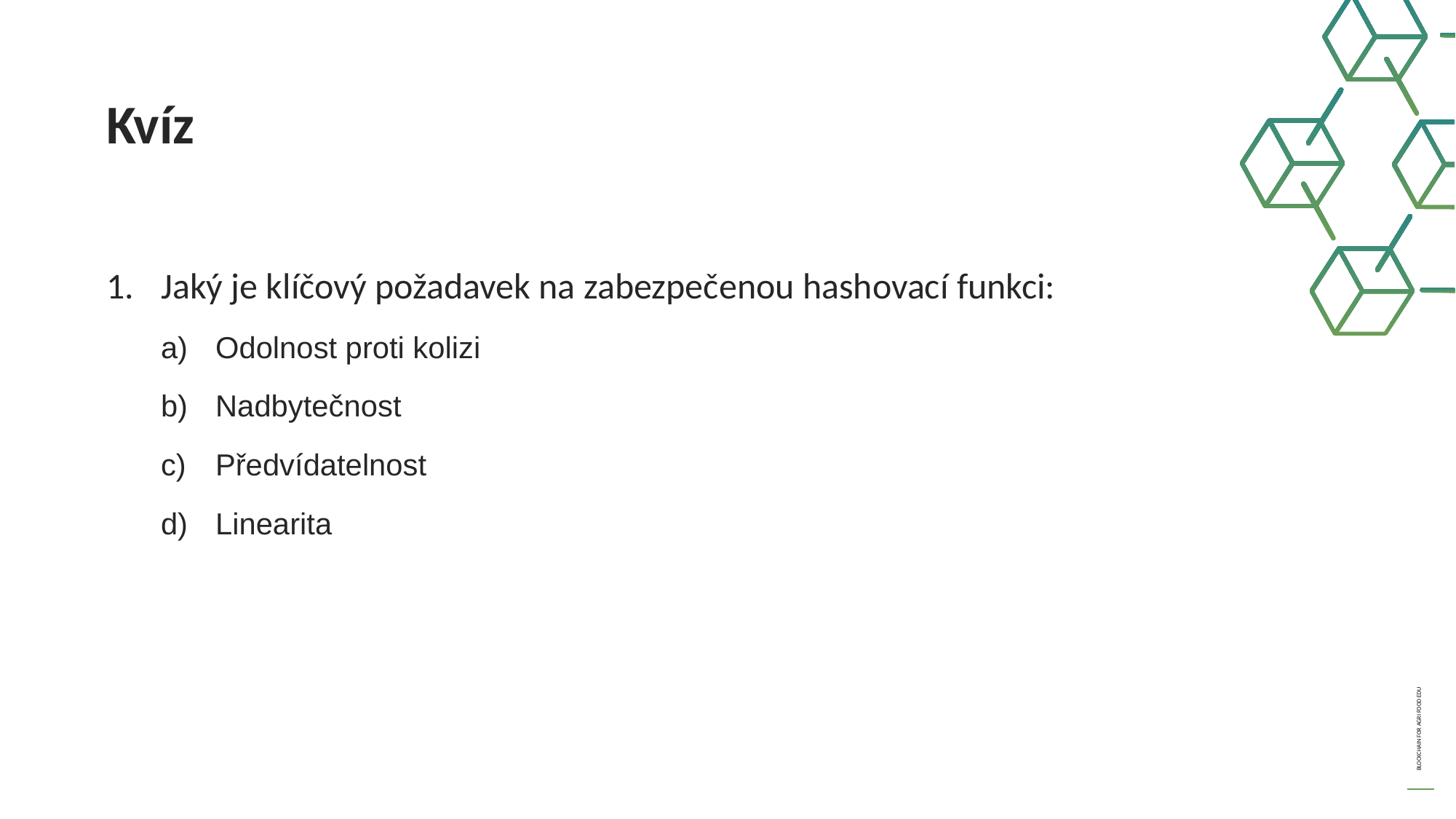

Kvíz
Jaký je klíčový požadavek na zabezpečenou hashovací funkci:
Odolnost proti kolizi
Nadbytečnost
Předvídatelnost
Linearita